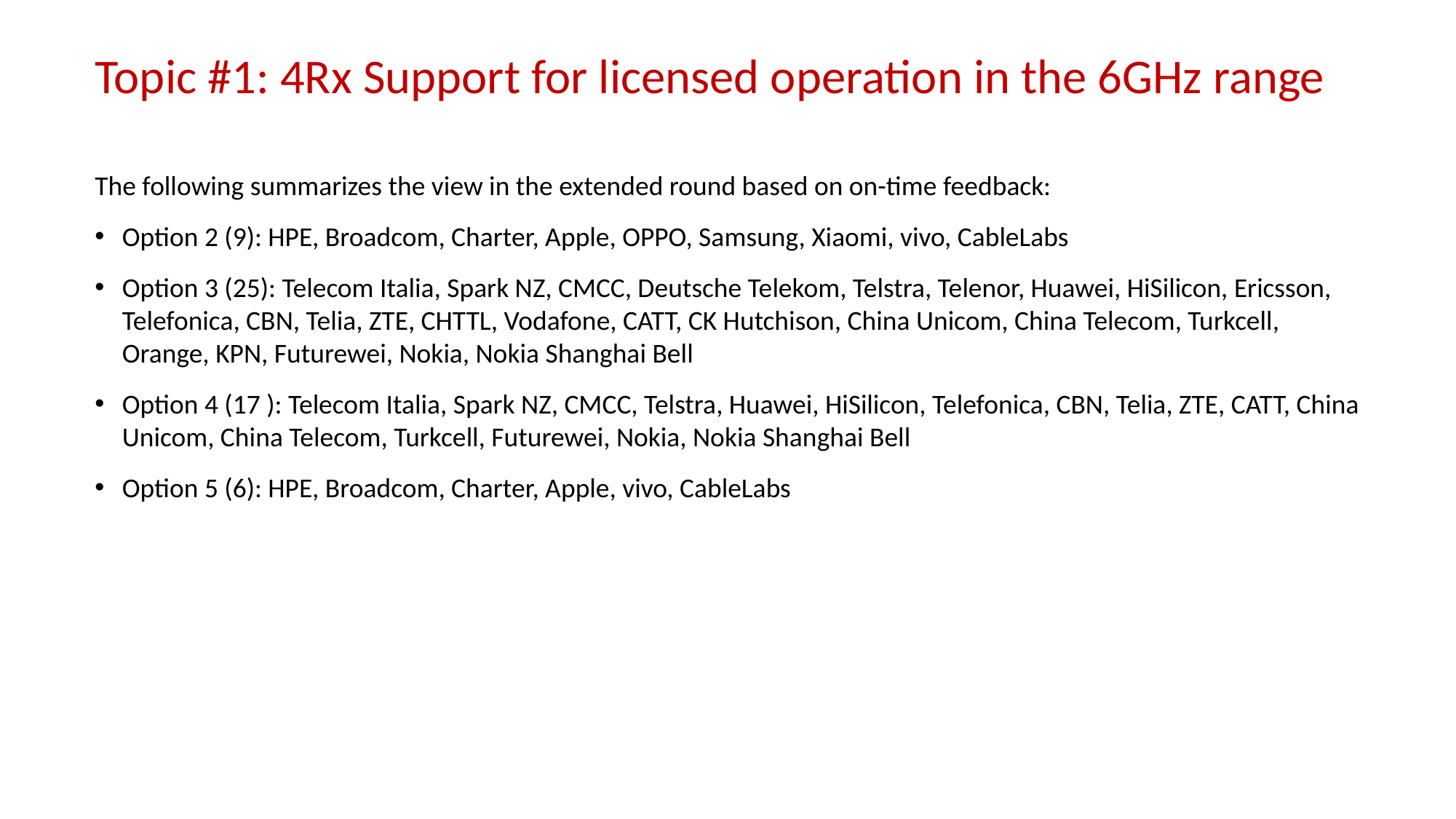

# Topic #1: 4Rx Support for licensed operation in the 6GHz range
The following summarizes the view in the extended round based on on-time feedback:
Option 2 (9): HPE, Broadcom, Charter, Apple, OPPO, Samsung, Xiaomi, vivo, CableLabs
Option 3 (25): Telecom Italia, Spark NZ, CMCC, Deutsche Telekom, Telstra, Telenor, Huawei, HiSilicon, Ericsson, Telefonica, CBN, Telia, ZTE, CHTTL, Vodafone, CATT, CK Hutchison, China Unicom, China Telecom, Turkcell, Orange, KPN, Futurewei, Nokia, Nokia Shanghai Bell
Option 4 (17 ): Telecom Italia, Spark NZ, CMCC, Telstra, Huawei, HiSilicon, Telefonica, CBN, Telia, ZTE, CATT, China Unicom, China Telecom, Turkcell, Futurewei, Nokia, Nokia Shanghai Bell
Option 5 (6): HPE, Broadcom, Charter, Apple, vivo, CableLabs